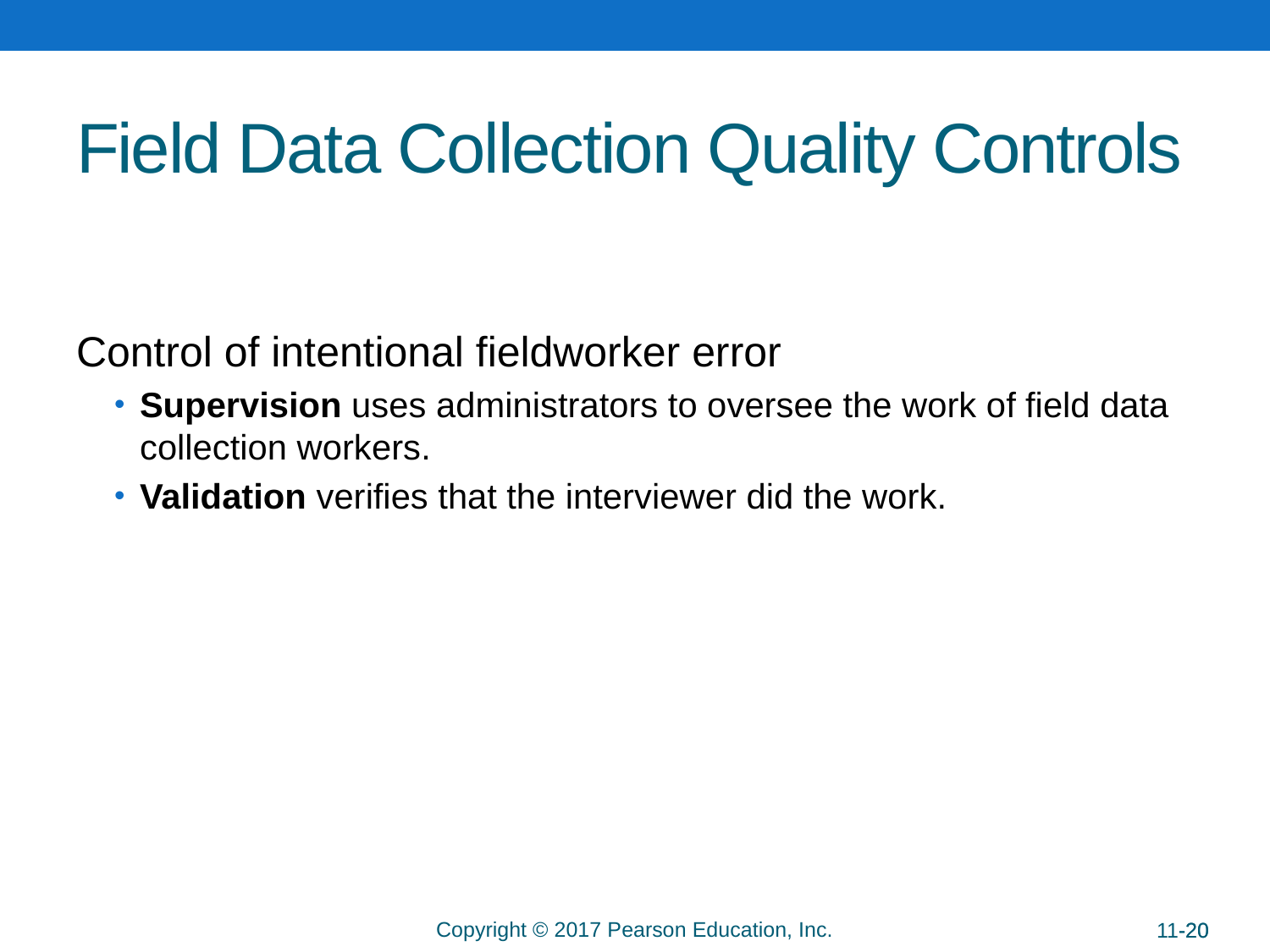

# Field Data Collection Quality Controls
Control of intentional fieldworker error
Supervision uses administrators to oversee the work of field data collection workers.
Validation verifies that the interviewer did the work.